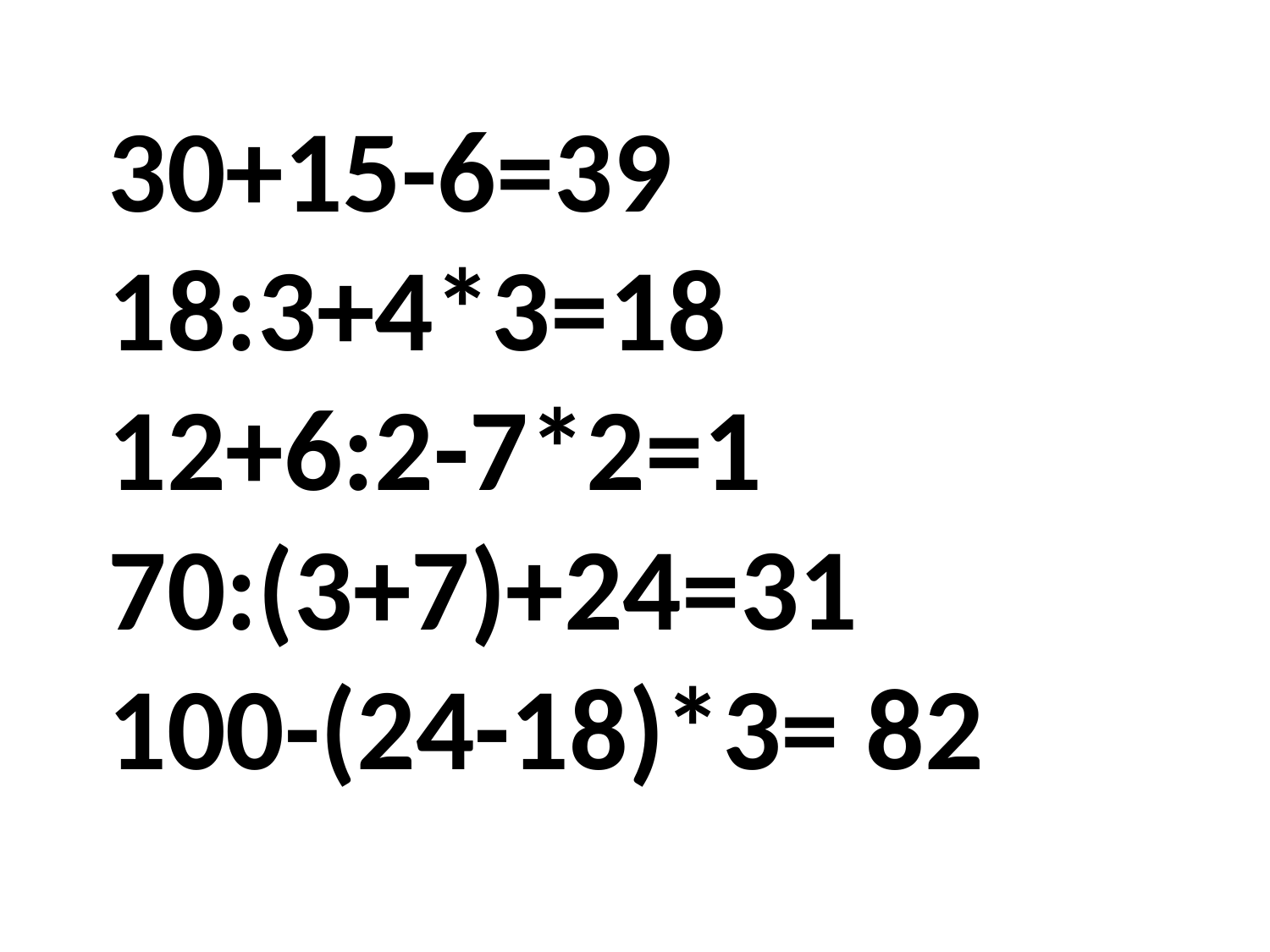

# 30+15-6=39 18:3+4*3=18 12+6:2-7*2=1 70:(3+7)+24=31 100-(24-18)*3= 82